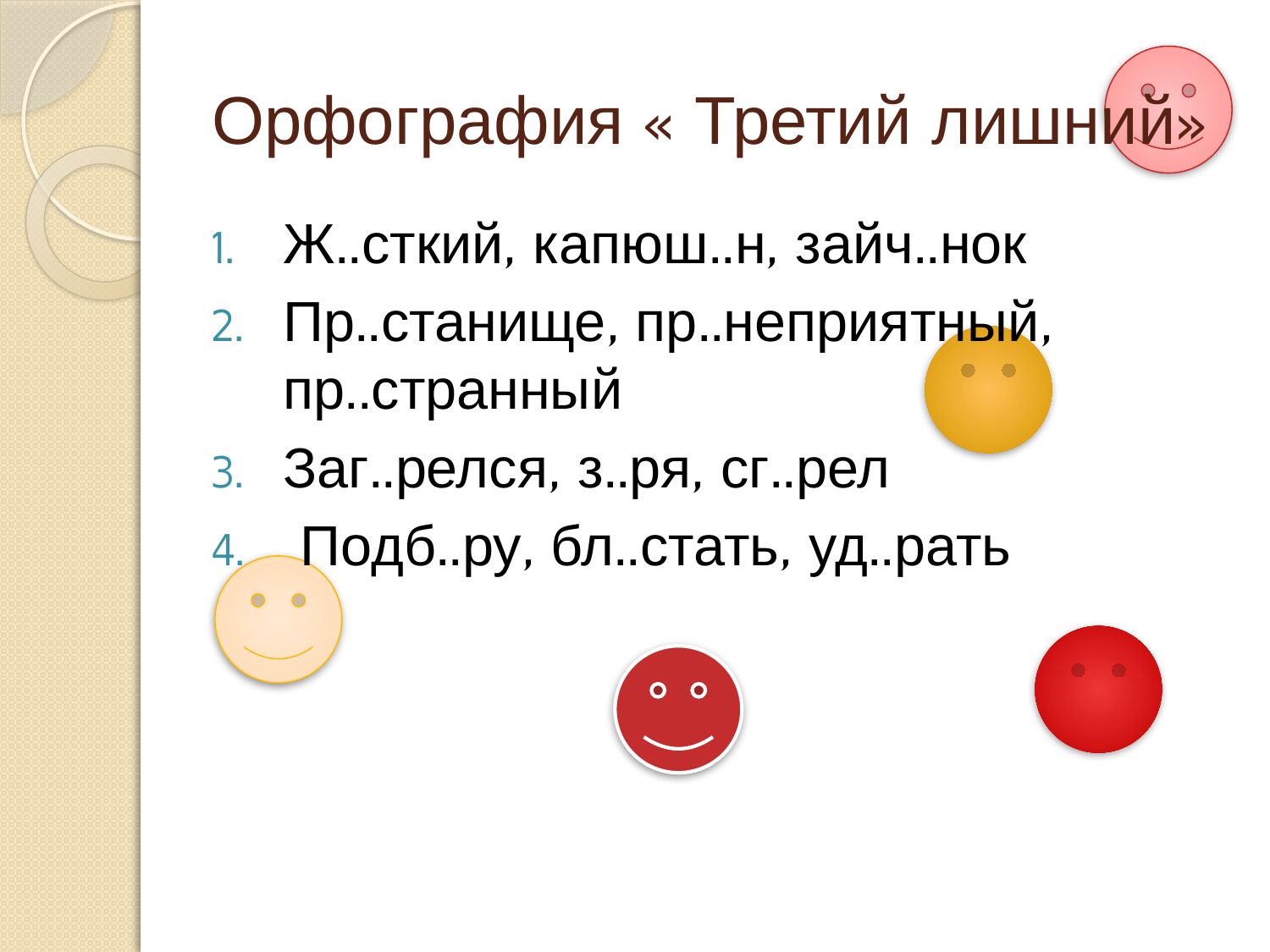

# Орфография « Третий лишний»

Ж..сткий, капюш..н, зайч..нок
Пр..станище, пр..неприятный, пр..странный
Заг..релся, з..ря, сг..рел
 Подб..ру, бл..стать, уд..рать